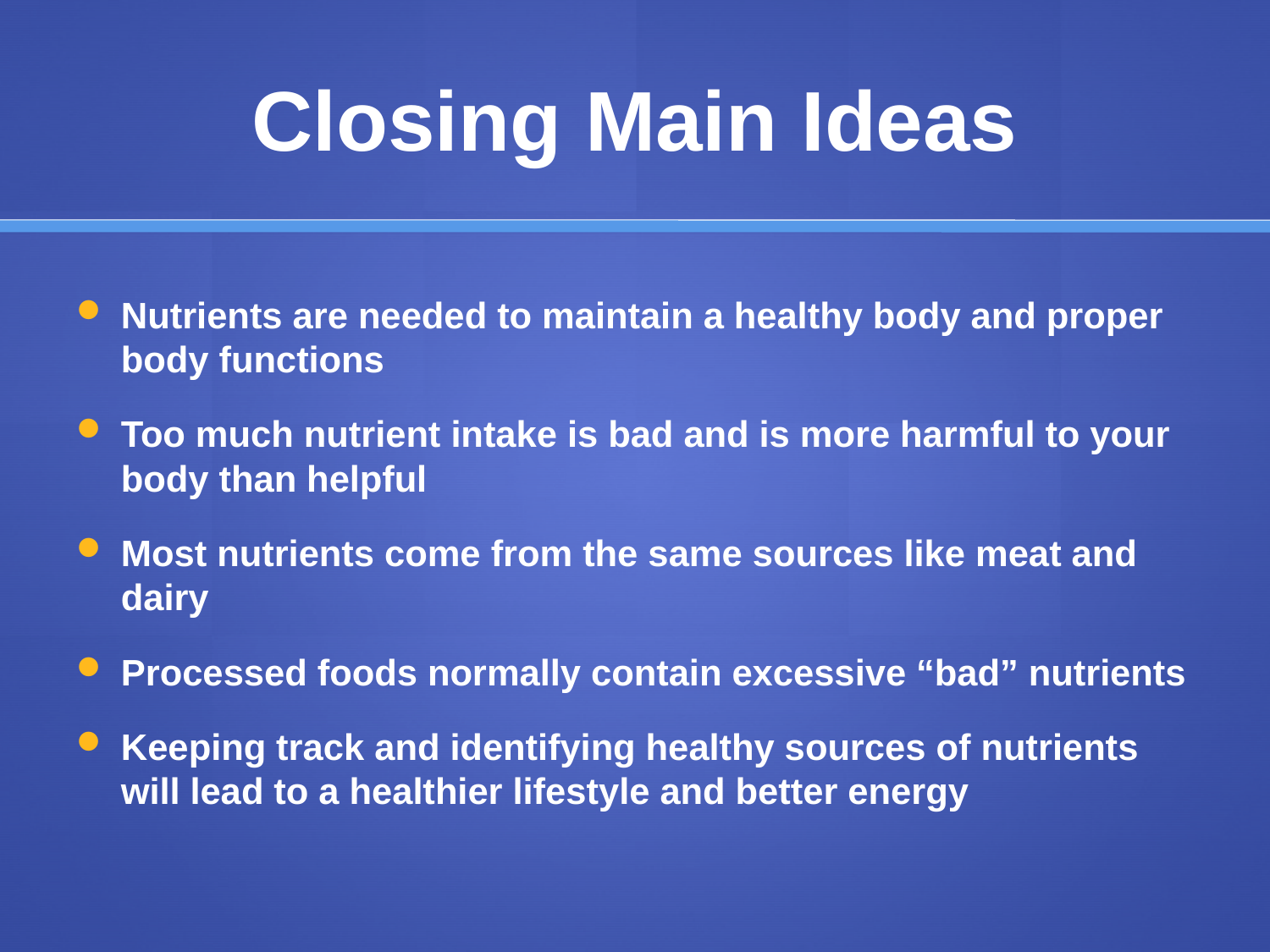

# Closing Main Ideas
Nutrients are needed to maintain a healthy body and proper body functions
Too much nutrient intake is bad and is more harmful to your body than helpful
Most nutrients come from the same sources like meat and dairy
Processed foods normally contain excessive “bad” nutrients
Keeping track and identifying healthy sources of nutrients will lead to a healthier lifestyle and better energy